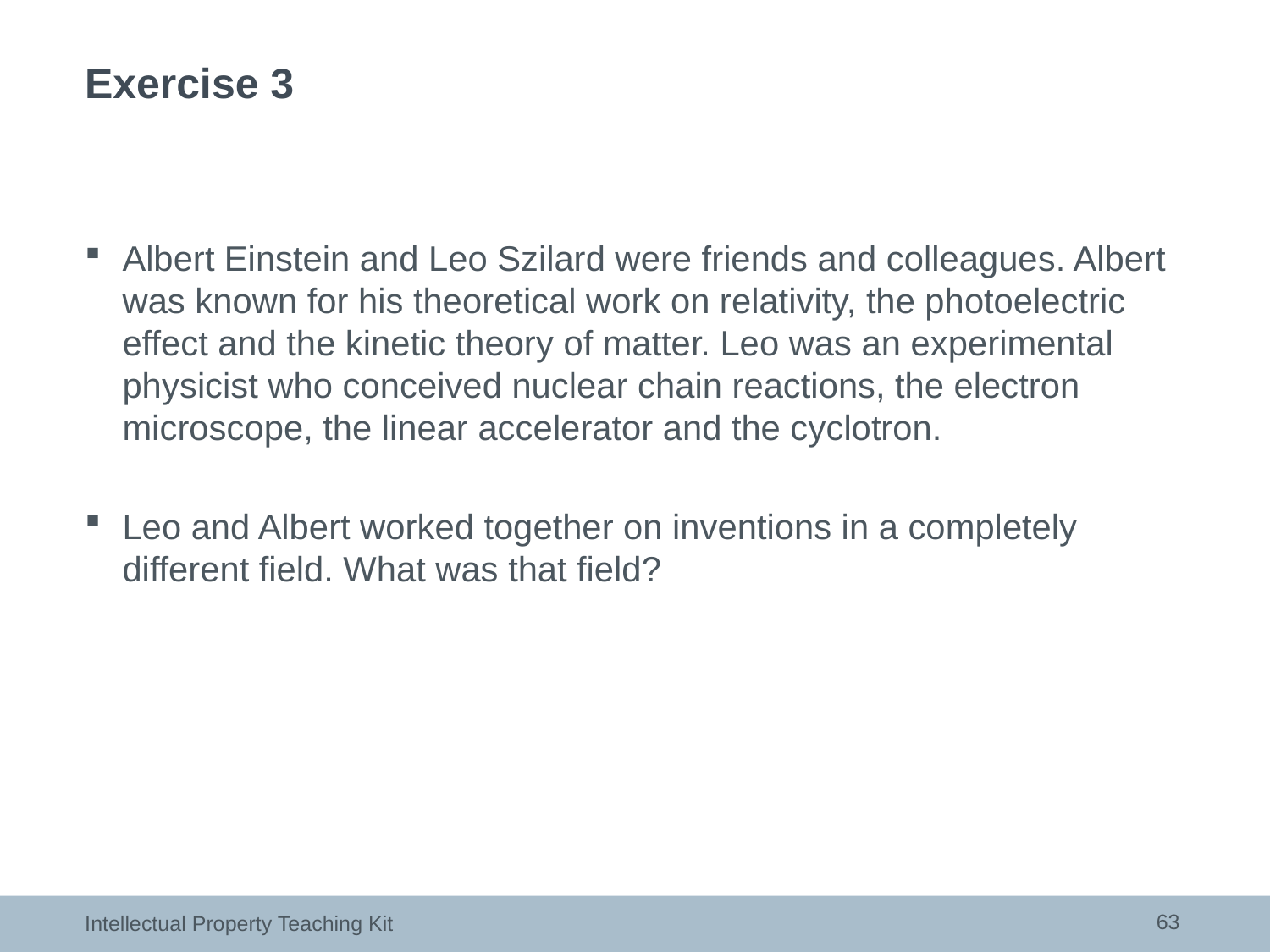

# Exercise 3
Albert Einstein and Leo Szilard were friends and colleagues. Albert was known for his theoretical work on relativity, the photoelectric effect and the kinetic theory of matter. Leo was an experimental physicist who conceived nuclear chain reactions, the electron microscope, the linear accelerator and the cyclotron.

Leo and Albert worked together on inventions in a completely different field. What was that field?

63
Intellectual Property Teaching Kit